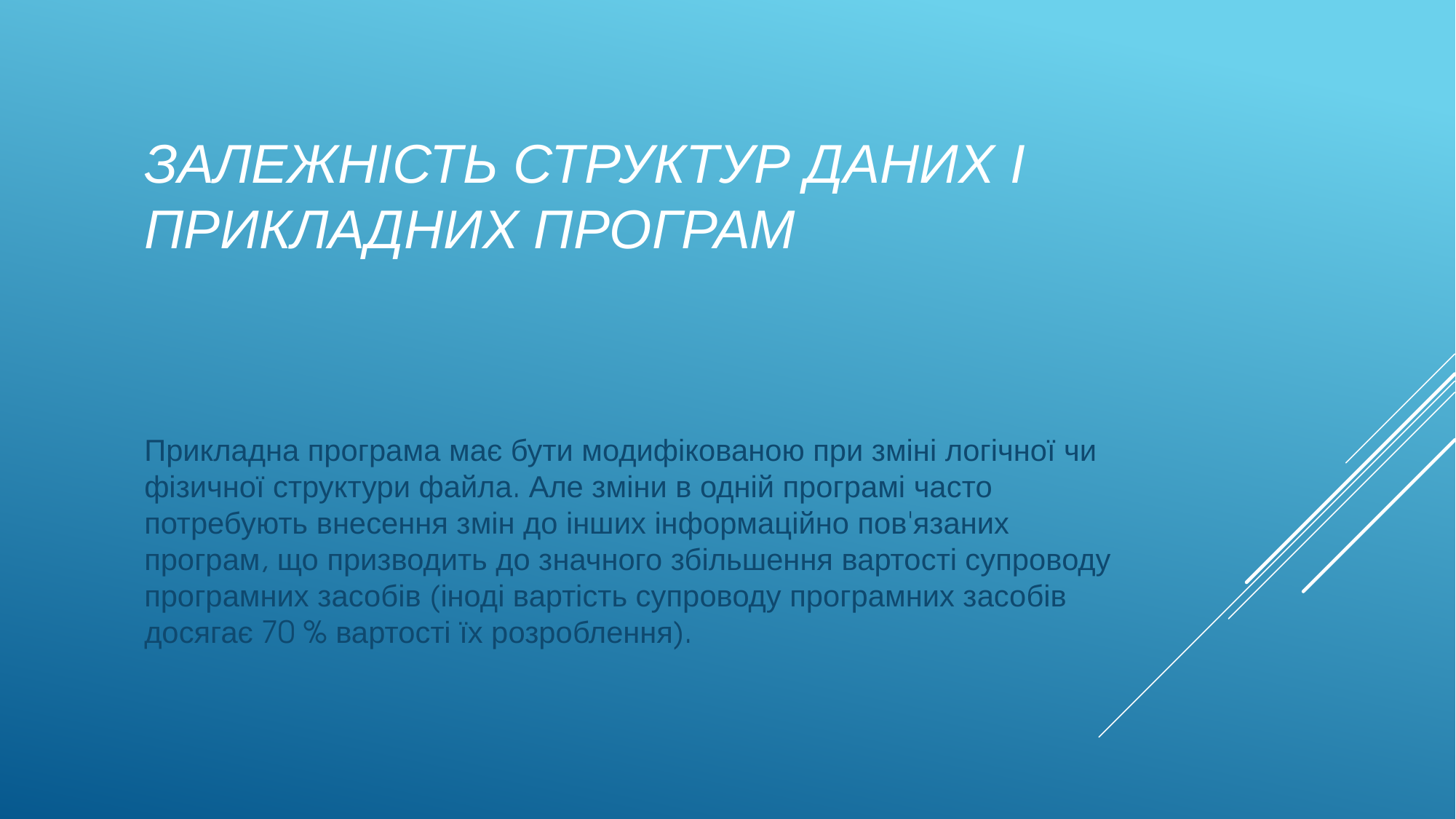

# Залежність структур даних і прикладних програм
Прикладна програма має бути модифікованою при зміні логічної чи фізичної структури файла. Але зміни в одній програмі часто потребують внесення змін до інших інформаційно пов'язаних програм, що призводить до значного збільшення вартості супроводу програмних засобів (іноді вартість супроводу програмних засобів досягає 70 % вартості їх розроблення).